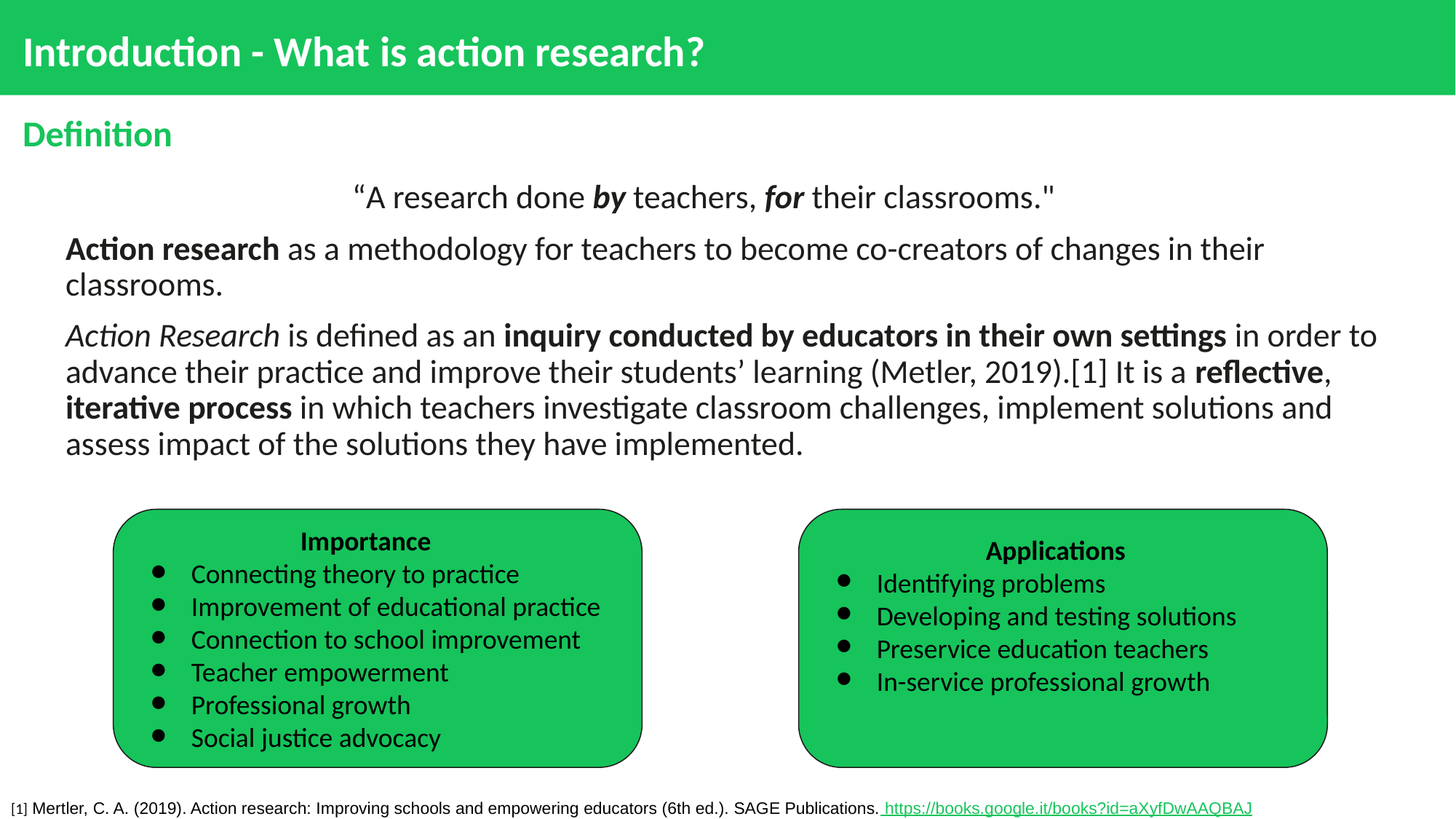

# Introduction - What is action research?
Definition
“A research done by teachers, for their classrooms."
Action research as a methodology for teachers to become co-creators of changes in their classrooms.
Action Research is defined as an inquiry conducted by educators in their own settings in order to advance their practice and improve their students’ learning (Metler, 2019).[1] It is a reflective, iterative process in which teachers investigate classroom challenges, implement solutions and assess impact of the solutions they have implemented.

[1] Mertler, C. A. (2019). Action research: Improving schools and empowering educators (6th ed.). SAGE Publications. https://books.google.it/books?id=aXyfDwAAQBAJ

Importance
Connecting theory to practice
Improvement of educational practice
Connection to school improvement
Teacher empowerment
Professional growth
Social justice advocacy
Applications
Identifying problems
Developing and testing solutions
Preservice education teachers
In-service professional growth